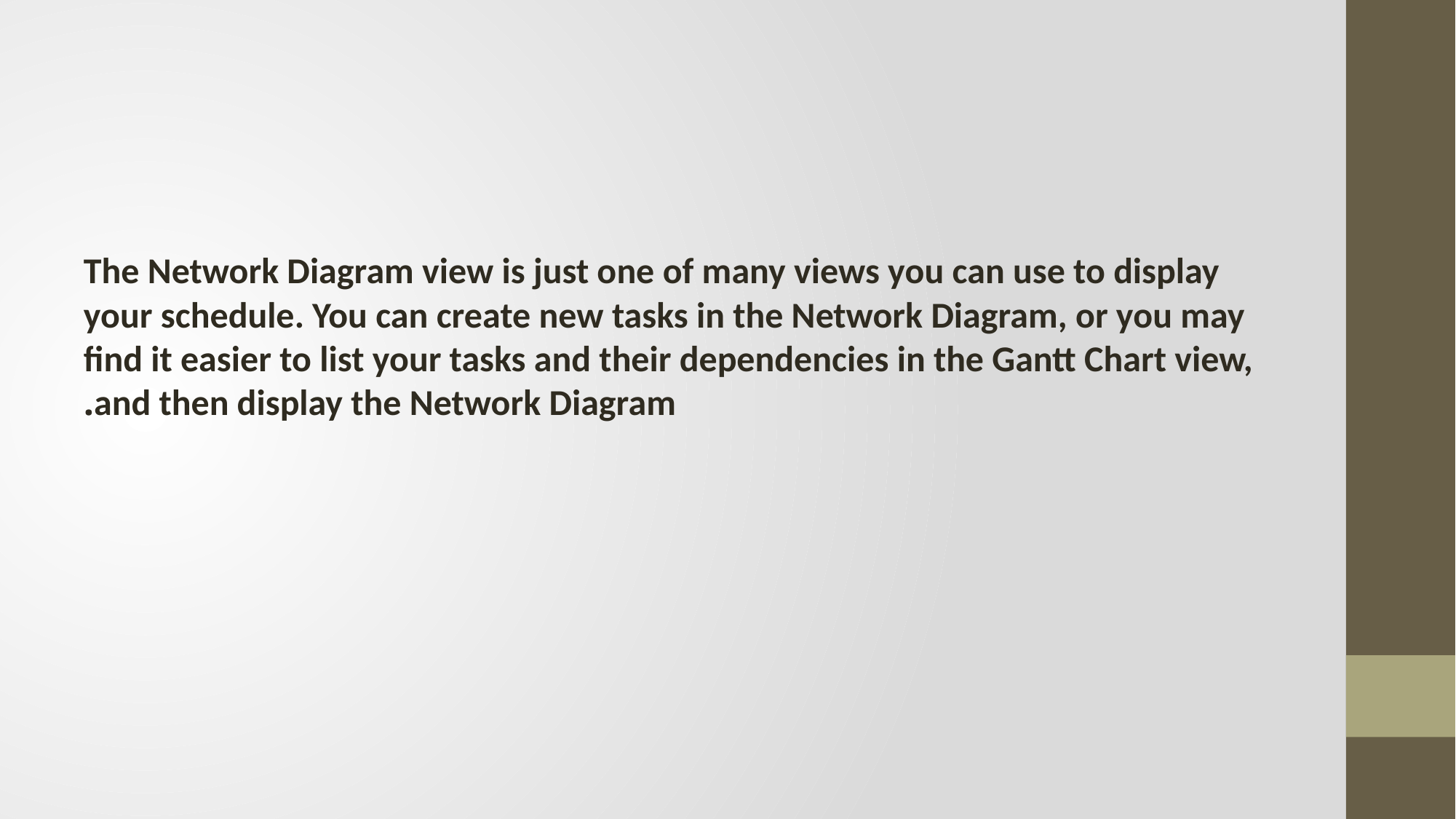

#

The Network Diagram view is just one of many views you can use to display your schedule. You can create new tasks in the Network Diagram, or you may find it easier to list your tasks and their dependencies in the Gantt Chart view, and then display the Network Diagram.